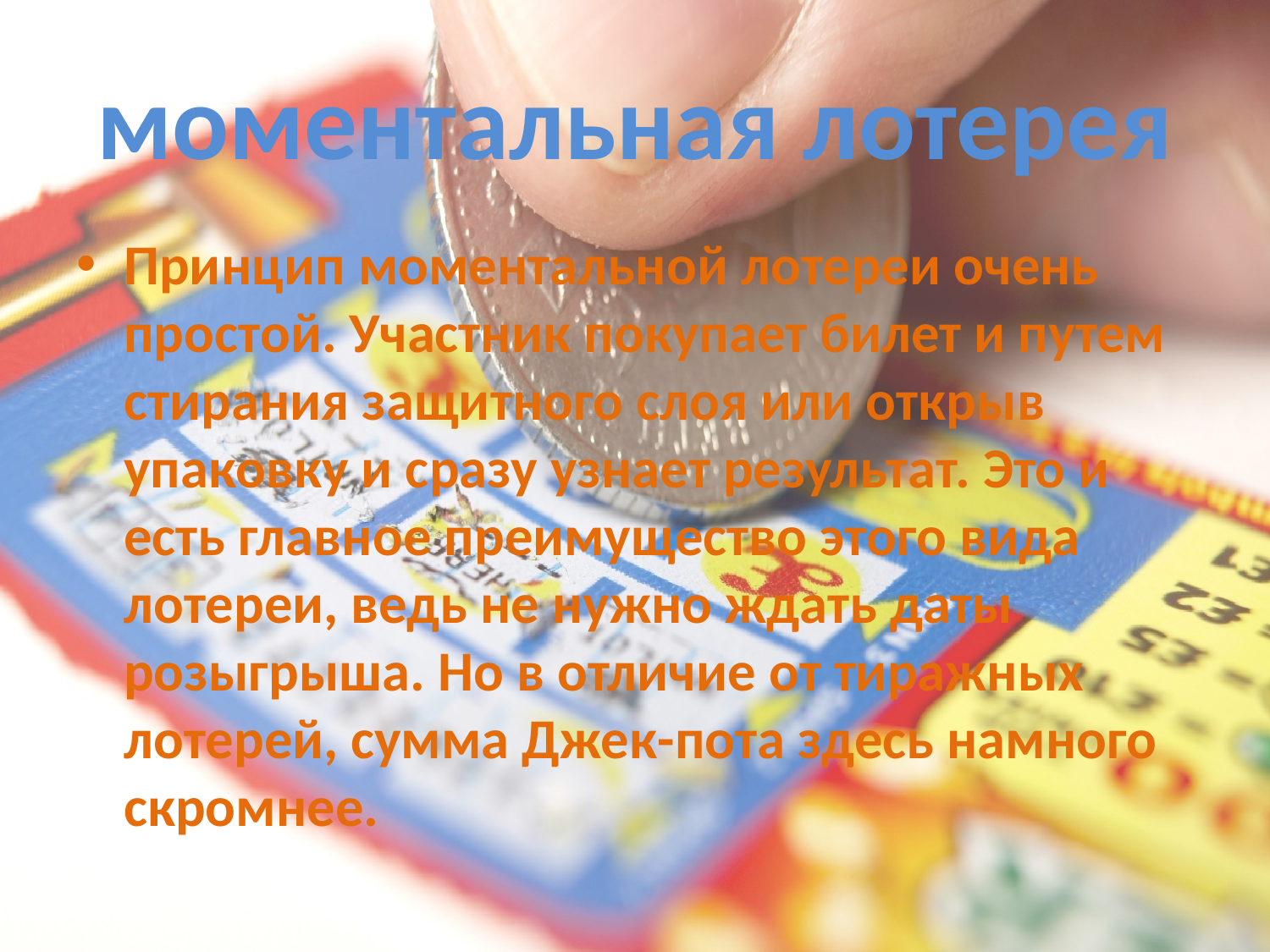

# моментальная лотерея
Принцип моментальной лотереи очень простой. Участник покупает билет и путем стирания защитного слоя или открыв упаковку и сразу узнает результат. Это и есть главное преимущество этого вида лотереи, ведь не нужно ждать даты розыгрыша. Но в отличие от тиражных лотерей, сумма Джек-пота здесь намного скромнее.